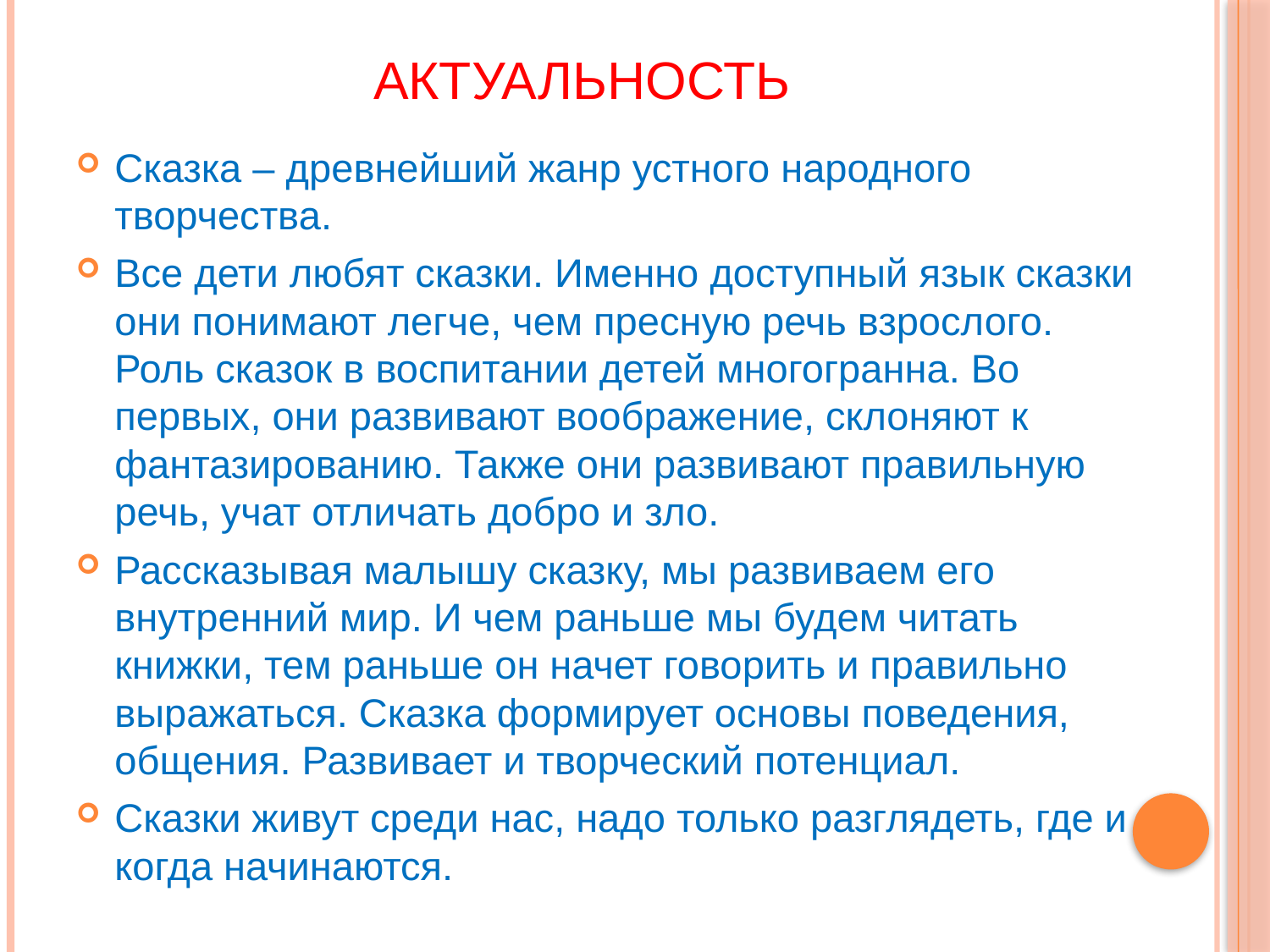

# Актуальность
Сказка – древнейший жанр устного народного творчества.
Все дети любят сказки. Именно доступный язык сказки они понимают легче, чем пресную речь взрослого. Роль сказок в воспитании детей многогранна. Во первых, они развивают воображение, склоняют к фантазированию. Также они развивают правильную речь, учат отличать добро и зло.
Рассказывая малышу сказку, мы развиваем его внутренний мир. И чем раньше мы будем читать книжки, тем раньше он начет говорить и правильно выражаться. Сказка формирует основы поведения, общения. Развивает и творческий потенциал.
Сказки живут среди нас, надо только разглядеть, где и когда начинаются.